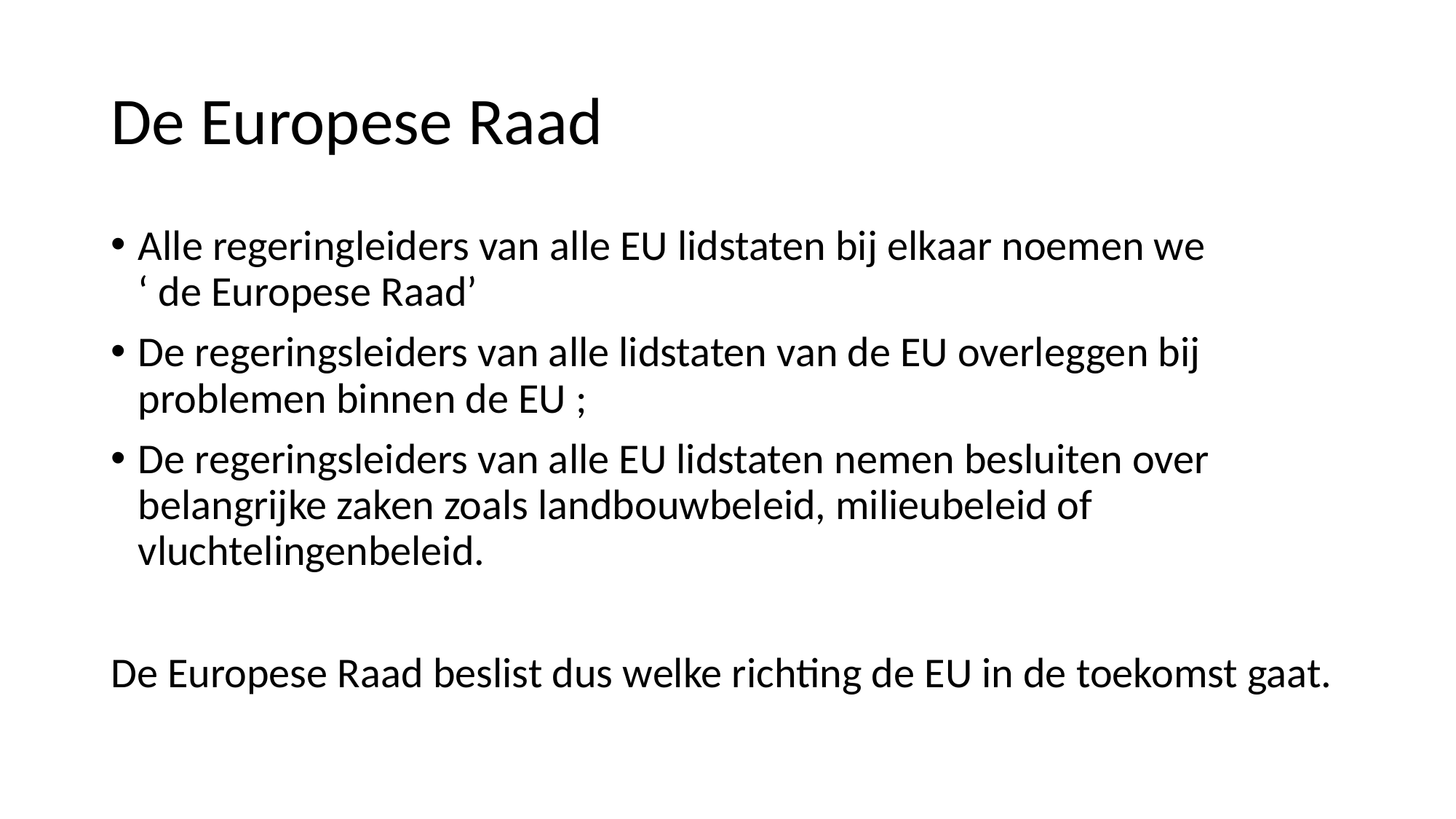

# De Europese Raad
Alle regeringleiders van alle EU lidstaten bij elkaar noemen we
‘ de Europese Raad’
De regeringsleiders van alle lidstaten van de EU overleggen bij problemen binnen de EU ;
De regeringsleiders van alle EU lidstaten nemen besluiten over belangrijke zaken zoals landbouwbeleid, milieubeleid of vluchtelingenbeleid.

De Europese Raad beslist dus welke richting de EU in de toekomst gaat.